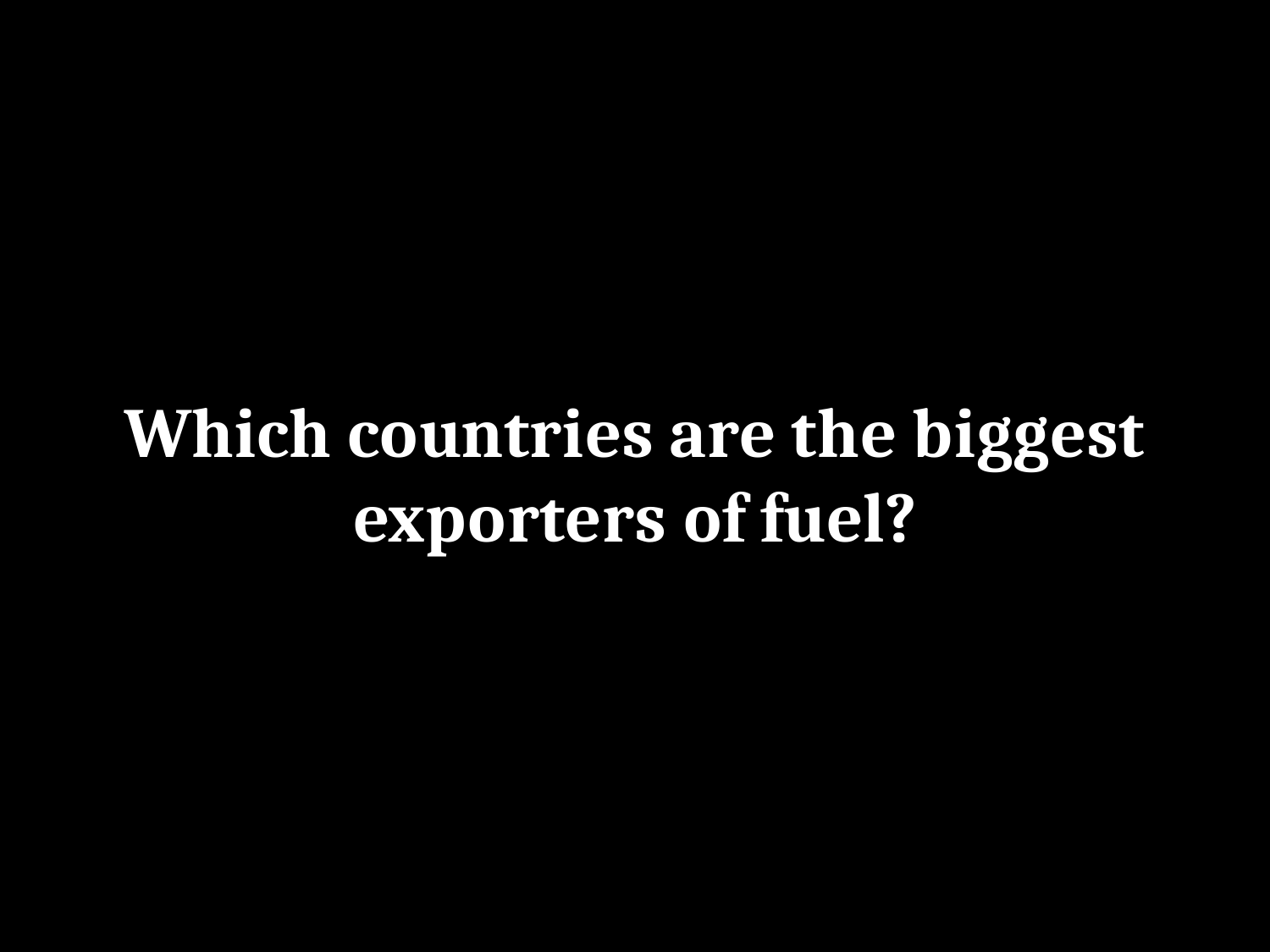

Which countries are the biggest exporters of fuel?